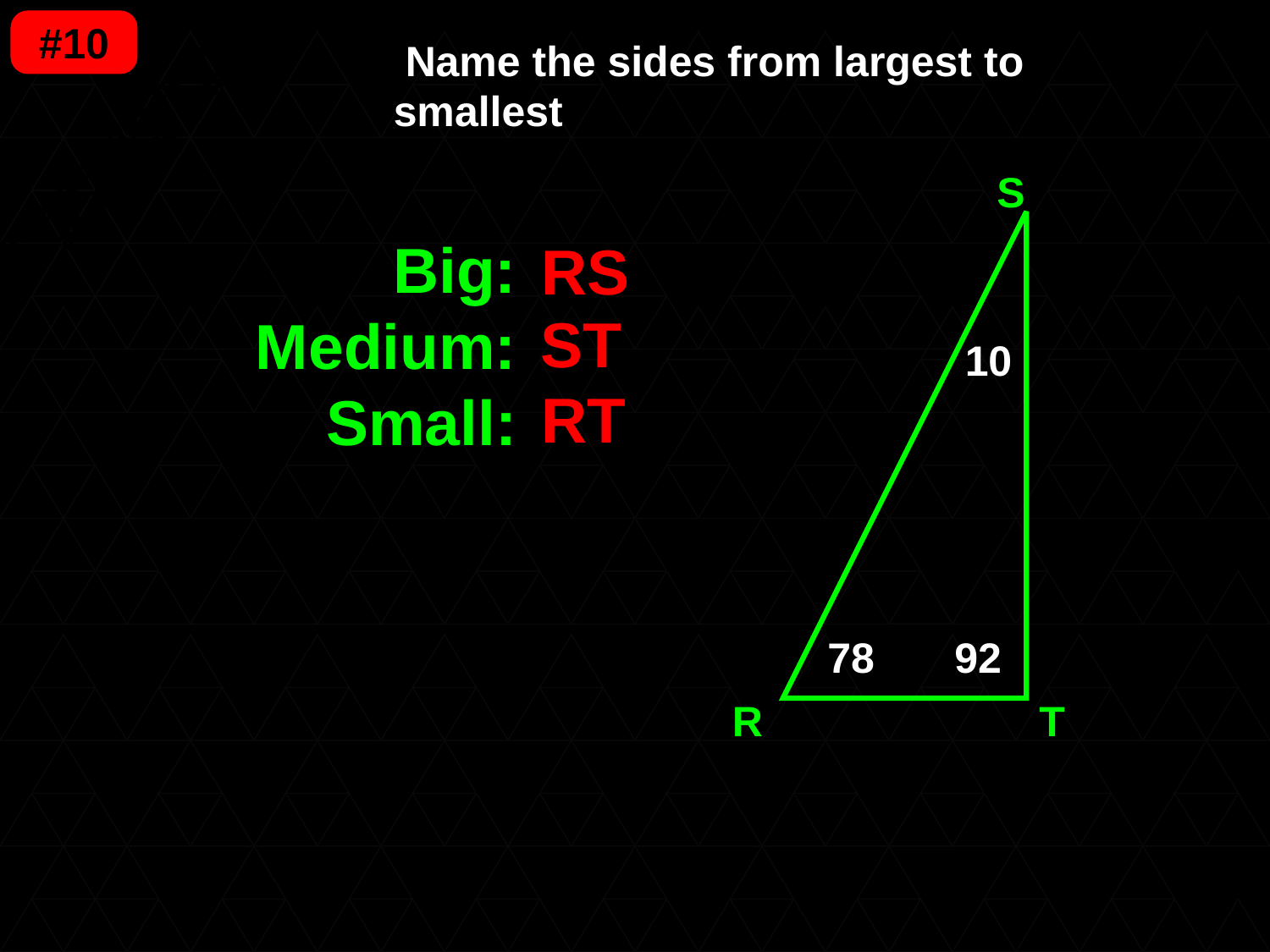

#10
 Name the sides from largest to    	smallest
Relationships between angles and sides
S

RS
Big:
Medium:
Small:
ST
10
RT
78
92
R
T